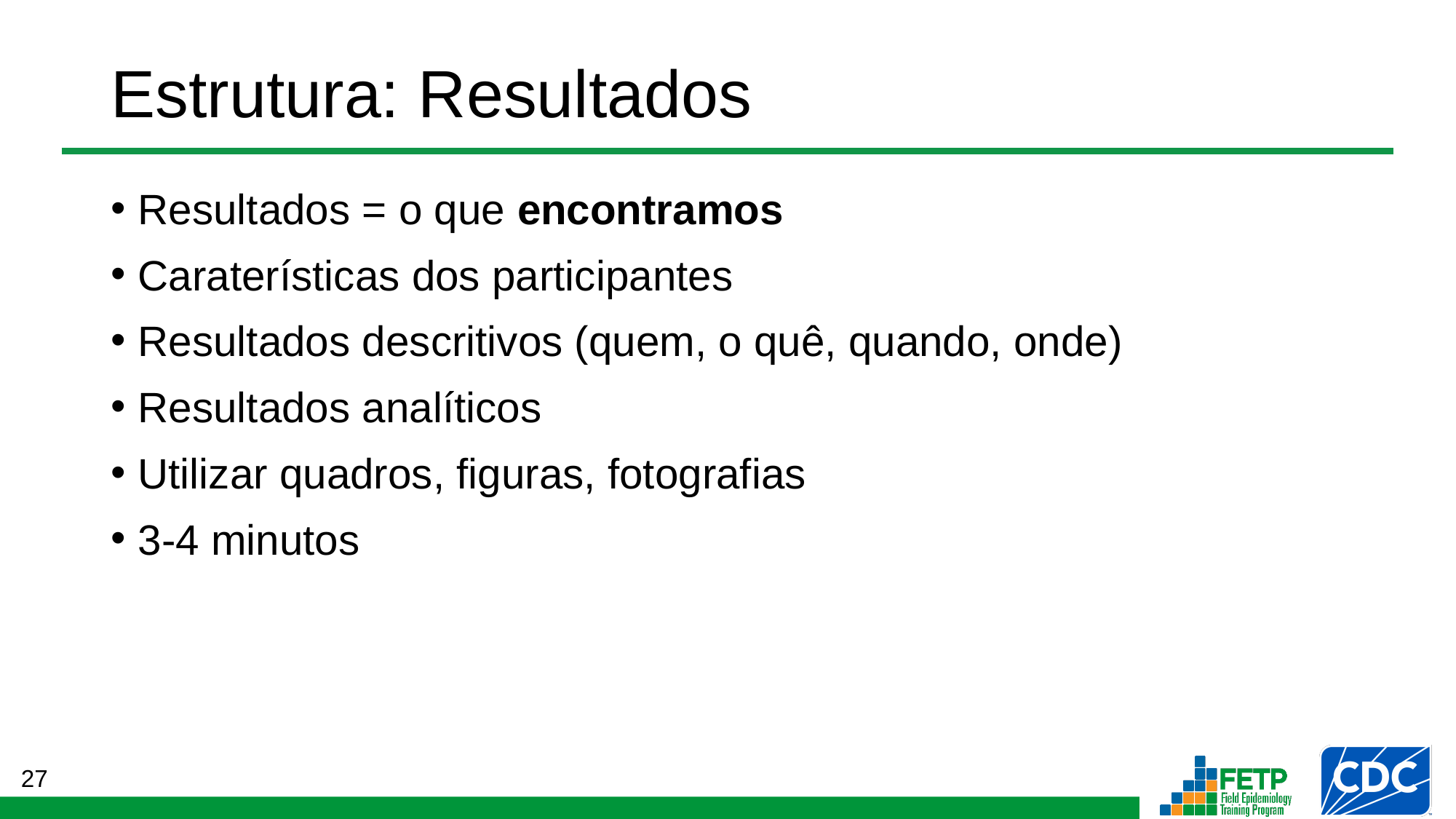

# Estrutura: Resultados
Resultados = o que encontramos
Caraterísticas dos participantes
Resultados descritivos (quem, o quê, quando, onde)
Resultados analíticos
Utilizar quadros, figuras, fotografias
3-4 minutos